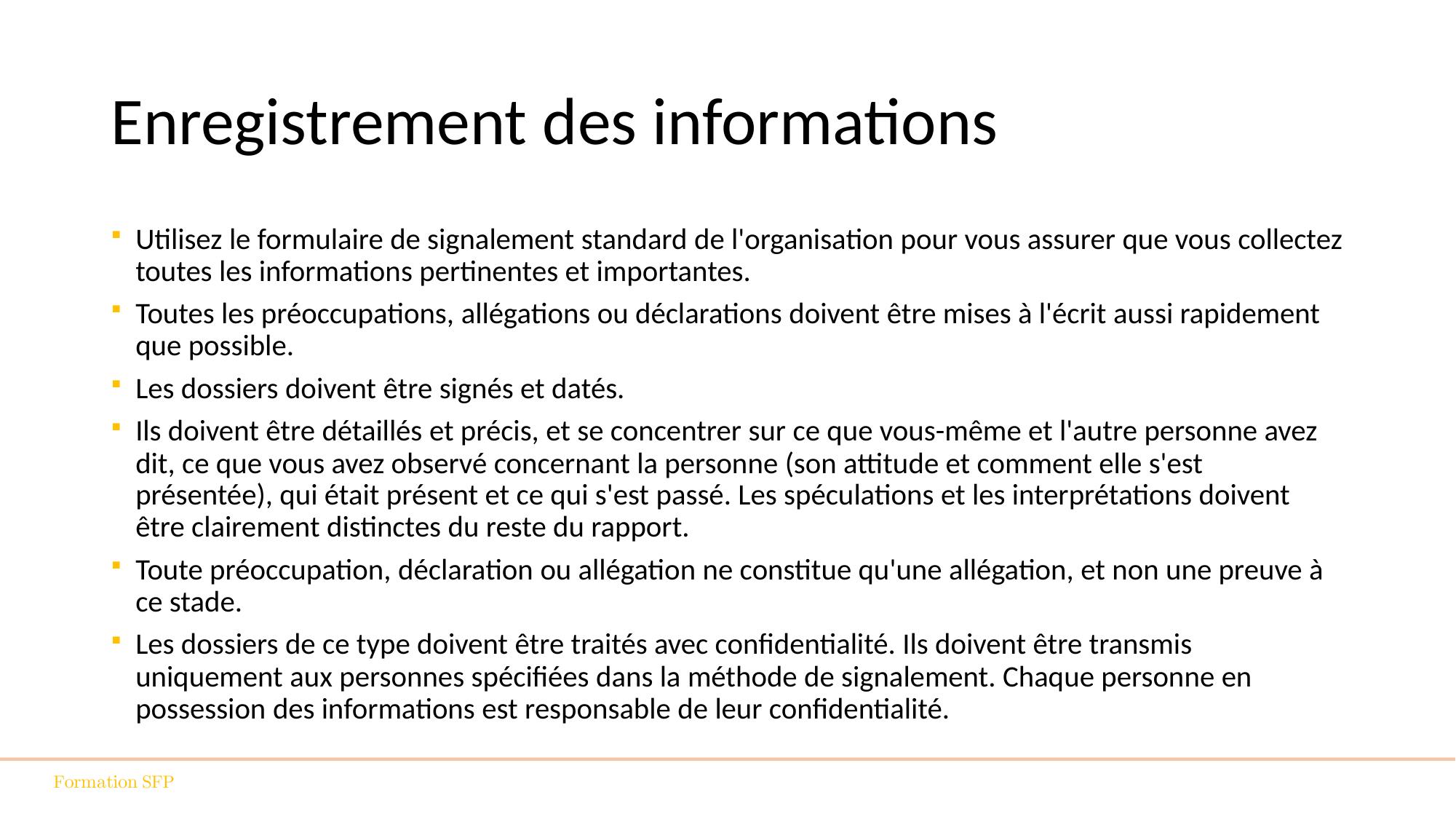

# Enregistrement des informations
Utilisez le formulaire de signalement standard de l'organisation pour vous assurer que vous collectez toutes les informations pertinentes et importantes.
Toutes les préoccupations, allégations ou déclarations doivent être mises à l'écrit aussi rapidement que possible.
Les dossiers doivent être signés et datés.
Ils doivent être détaillés et précis, et se concentrer sur ce que vous-même et l'autre personne avez dit, ce que vous avez observé concernant la personne (son attitude et comment elle s'est présentée), qui était présent et ce qui s'est passé. Les spéculations et les interprétations doivent être clairement distinctes du reste du rapport.
Toute préoccupation, déclaration ou allégation ne constitue qu'une allégation, et non une preuve à ce stade.
Les dossiers de ce type doivent être traités avec confidentialité. Ils doivent être transmis uniquement aux personnes spécifiées dans la méthode de signalement. Chaque personne en possession des informations est responsable de leur confidentialité.
Formation SFP